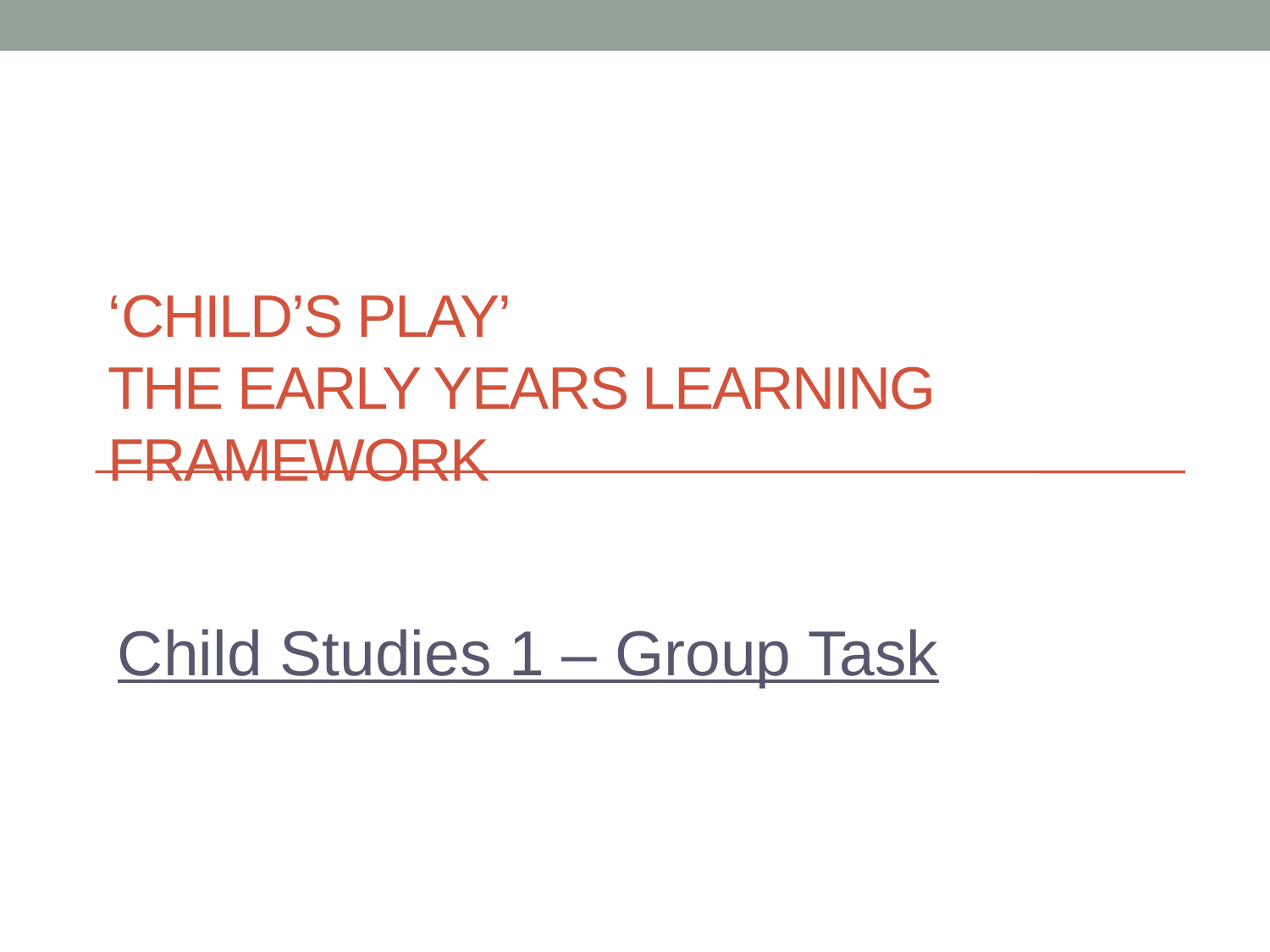

# ‘Child’s Play’ The Early Years Learning Framework
Child Studies 1 – Group Task